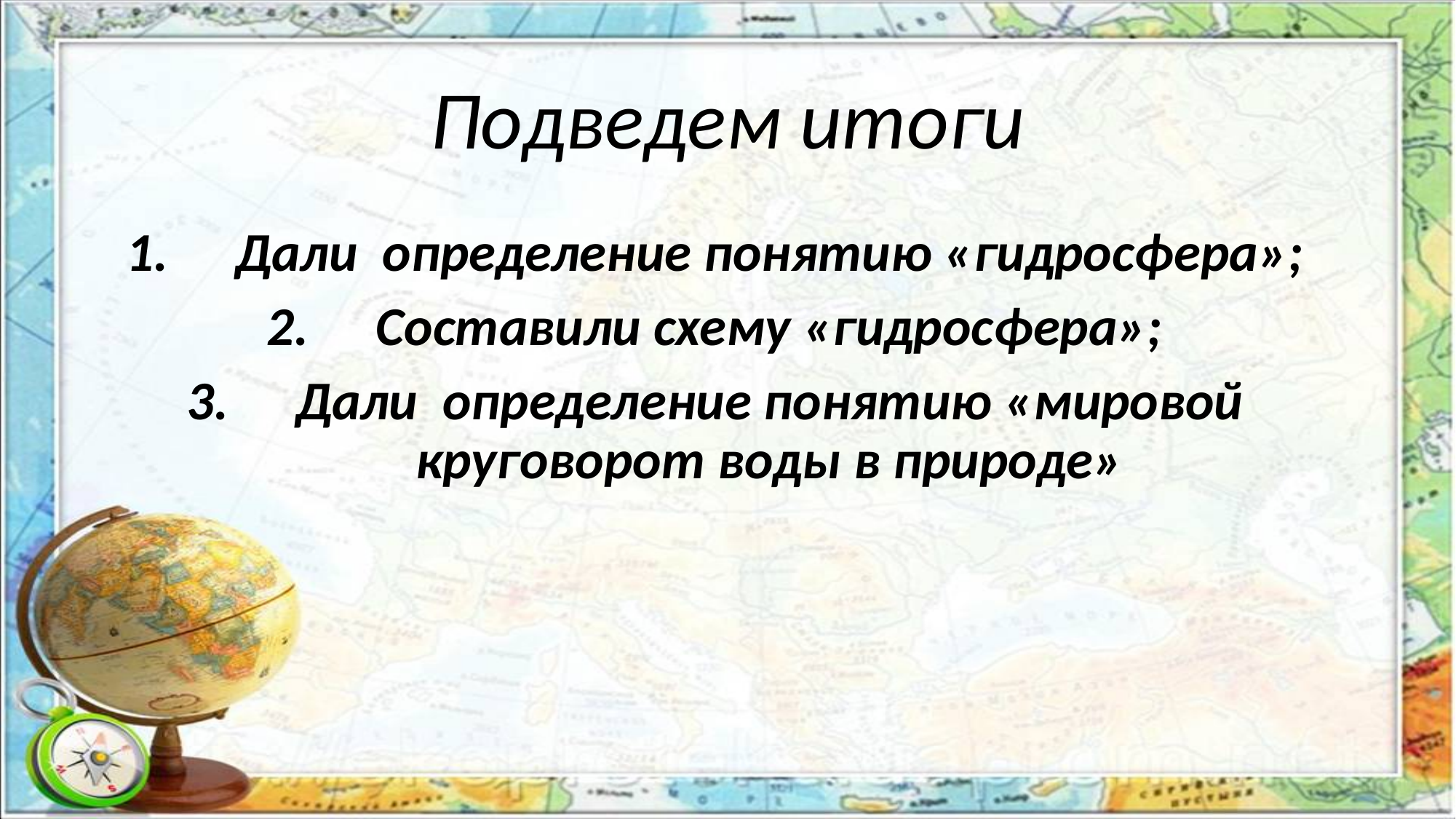

# Подведем итоги
Дали  определение понятию «гидросфера»;
Составили схему «гидросфера»;
Дали  определение понятию «мировой круговорот воды в природе»